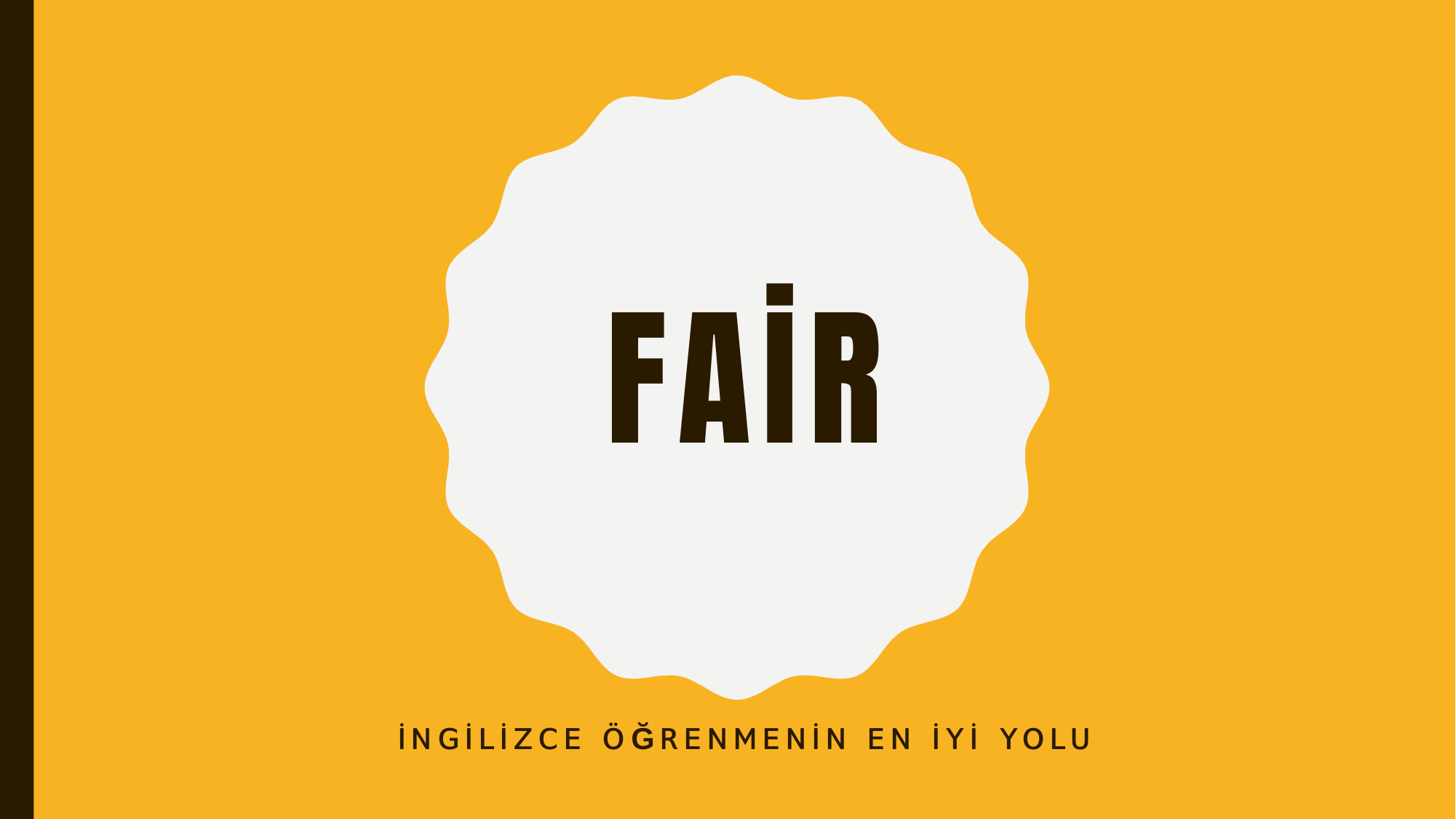

# FAİR
İngilizce öğrenmenin en iyi yolu